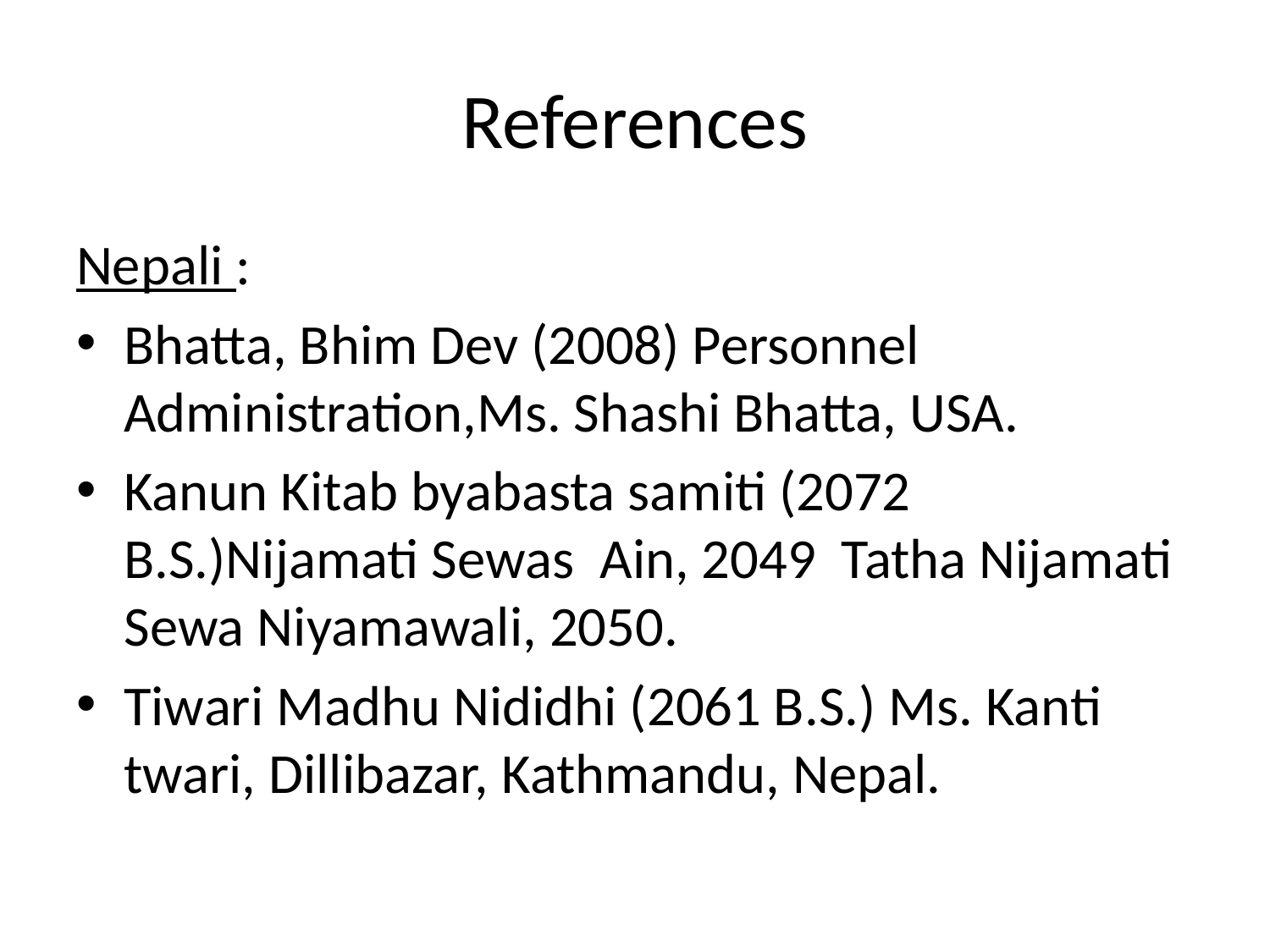

# References
Nepali :
Bhatta, Bhim Dev (2008) Personnel Administration,Ms. Shashi Bhatta, USA.
Kanun Kitab byabasta samiti (2072 B.S.)Nijamati Sewas  Ain, 2049  Tatha Nijamati Sewa Niyamawali, 2050.
Tiwari Madhu Nididhi (2061 B.S.) Ms. Kanti twari, Dillibazar, Kathmandu, Nepal.